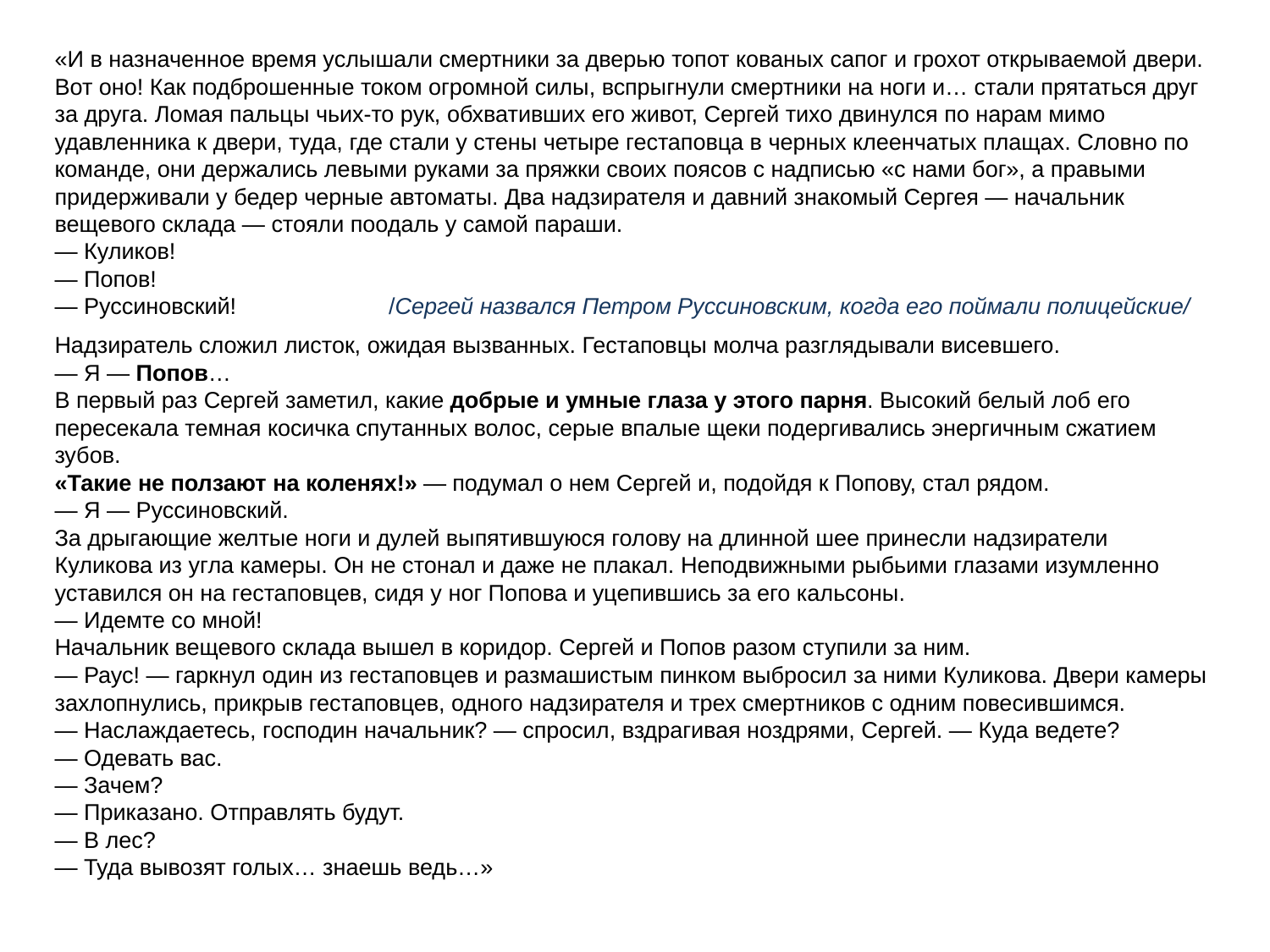

«И в назначенное время услышали смертники за дверью топот кованых сапог и грохот открываемой двери. Вот оно! Как подброшенные током огромной силы, вспрыгнули смертники на ноги и… стали прятаться друг за друга. Ломая пальцы чьих-то рук, обхвативших его живот, Сергей тихо двинулся по нарам мимо удавленника к двери, туда, где стали у стены четыре гестаповца в черных клеенчатых плащах. Словно по команде, они держались левыми руками за пряжки своих поясов с надписью «с нами бог», а правыми придерживали у бедер черные автоматы. Два надзирателя и давний знакомый Сергея — начальник вещевого склада — стояли поодаль у самой параши.
— Куликов!
— Попов!
— Руссиновский!                        /Сергей назвался Петром Руссиновским, когда его поймали полицейские/
Надзиратель сложил листок, ожидая вызванных. Гестаповцы молча разглядывали висевшего.
— Я — Попов…
В первый раз Сергей заметил, какие добрые и умные глаза у этого парня. Высокий белый лоб его пересекала темная косичка спутанных волос, серые впалые щеки подергивались энергичным сжатием зубов.
«Такие не ползают на коленях!» — подумал о нем Сергей и, подойдя к Попову, стал рядом.
— Я — Руссиновский.
За дрыгающие желтые ноги и дулей выпятившуюся голову на длинной шее принесли надзиратели Куликова из угла камеры. Он не стонал и даже не плакал. Неподвижными рыбьими глазами изумленно уставился он на гестаповцев, сидя у ног Попова и уцепившись за его кальсоны.
— Идемте со мной!
Начальник вещевого склада вышел в коридор. Сергей и Попов разом ступили за ним.
— Раус! — гаркнул один из гестаповцев и размашистым пинком выбросил за ними Куликова. Двери камеры захлопнулись, прикрыв гестаповцев, одного надзирателя и трех смертников с одним повесившимся.
— Наслаждаетесь, господин начальник? — спросил, вздрагивая ноздрями, Сергей. — Куда ведете?
— Одевать вас.
— Зачем?
— Приказано. Отправлять будут.
— В лес?
— Туда вывозят голых… знаешь ведь…»